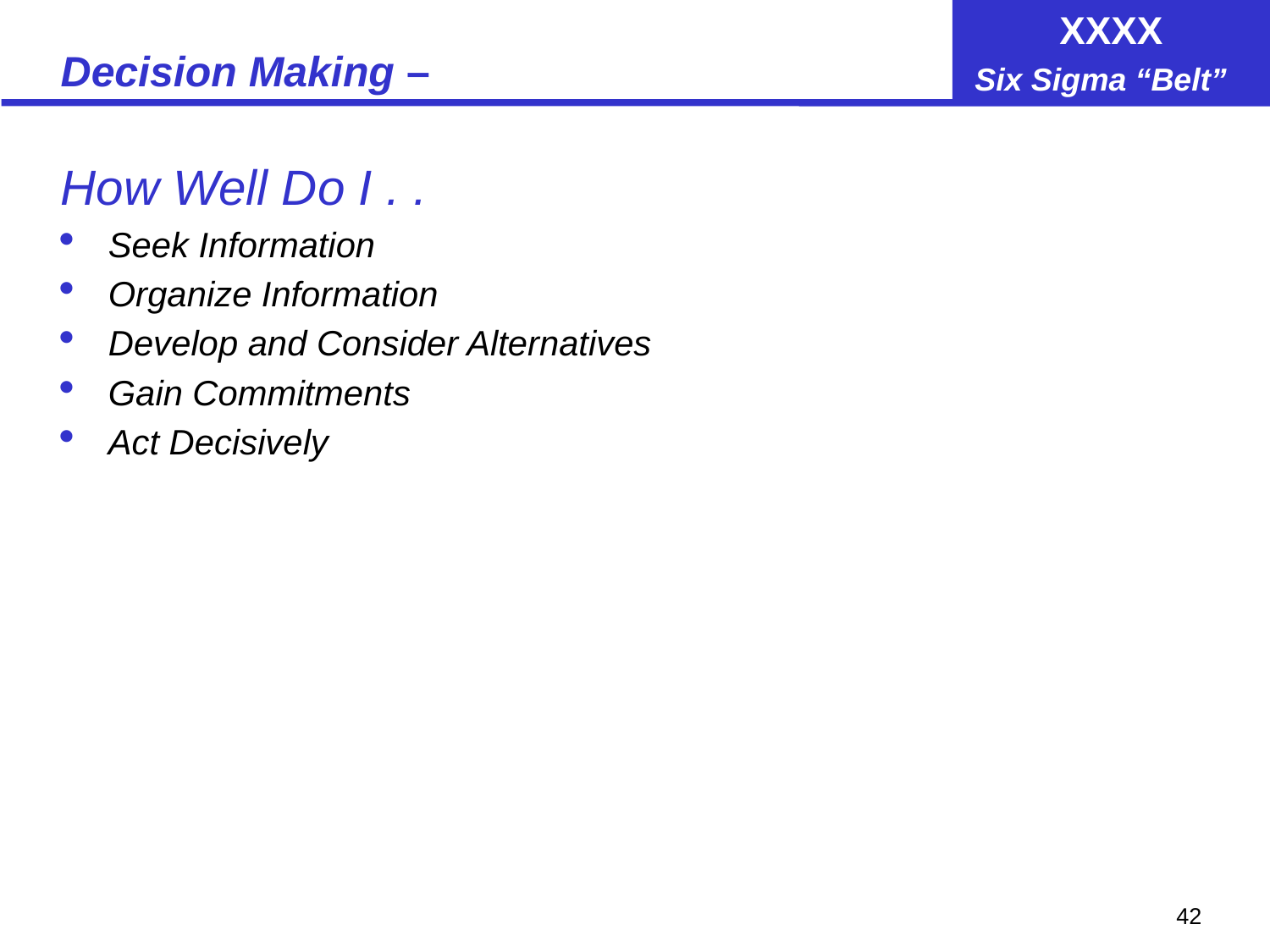

# Decision Making –
How Well Do I . .
Seek Information
Organize Information
Develop and Consider Alternatives
Gain Commitments
Act Decisively